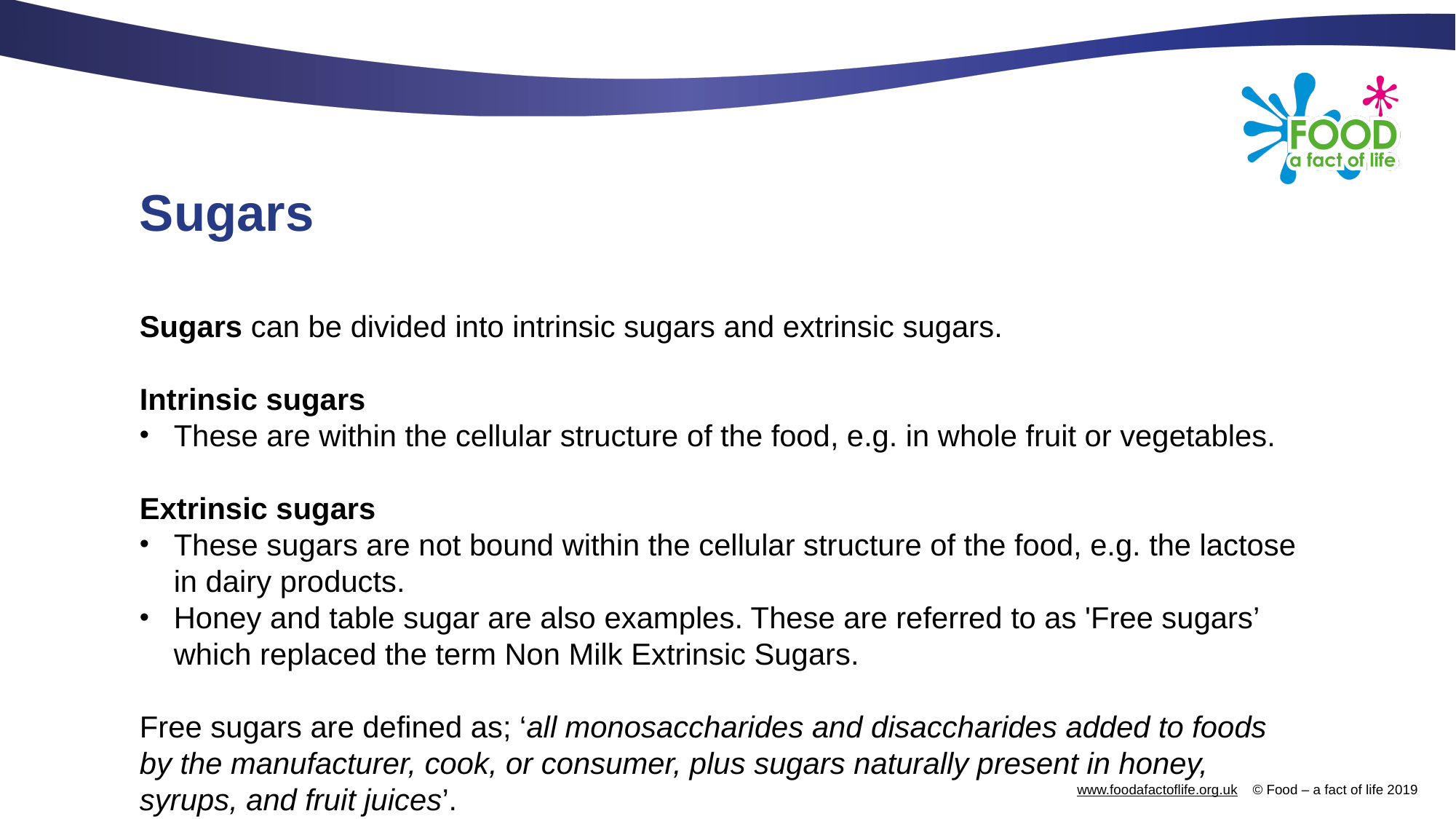

# Sugars
Sugars can be divided into intrinsic sugars and extrinsic sugars.

Intrinsic sugars
These are within the cellular structure of the food, e.g. in whole fruit or vegetables.

Extrinsic sugars
These sugars are not bound within the cellular structure of the food, e.g. the lactose in dairy products.
Honey and table sugar are also examples. These are referred to as 'Free sugars’ which replaced the term Non Milk Extrinsic Sugars.

Free sugars are defined as; ‘all monosaccharides and disaccharides added to foods by the manufacturer, cook, or consumer, plus sugars naturally present in honey, syrups, and fruit juices’.